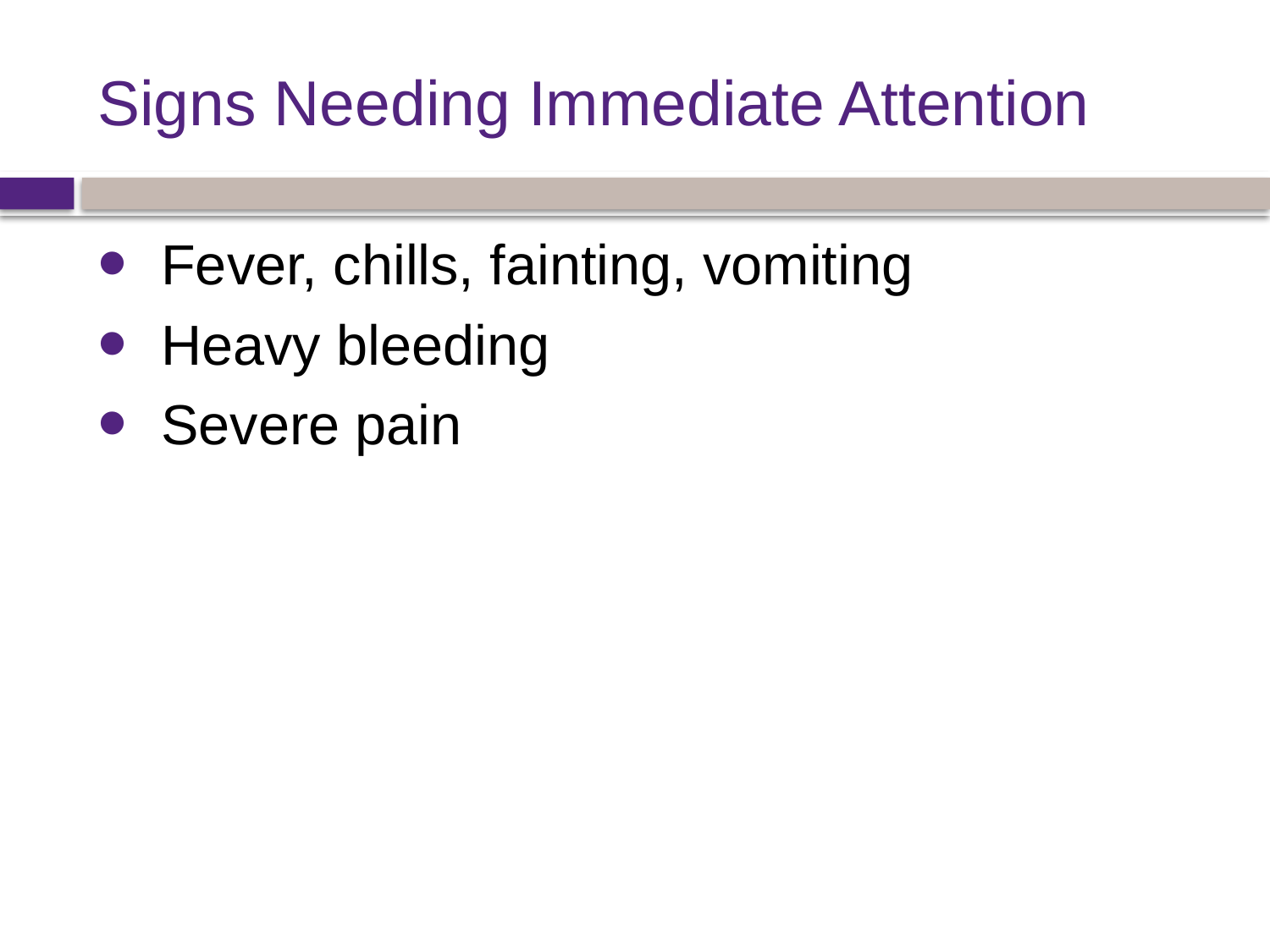

# Signs Needing Immediate Attention
Fever, chills, fainting, vomiting
Heavy bleeding
Severe pain